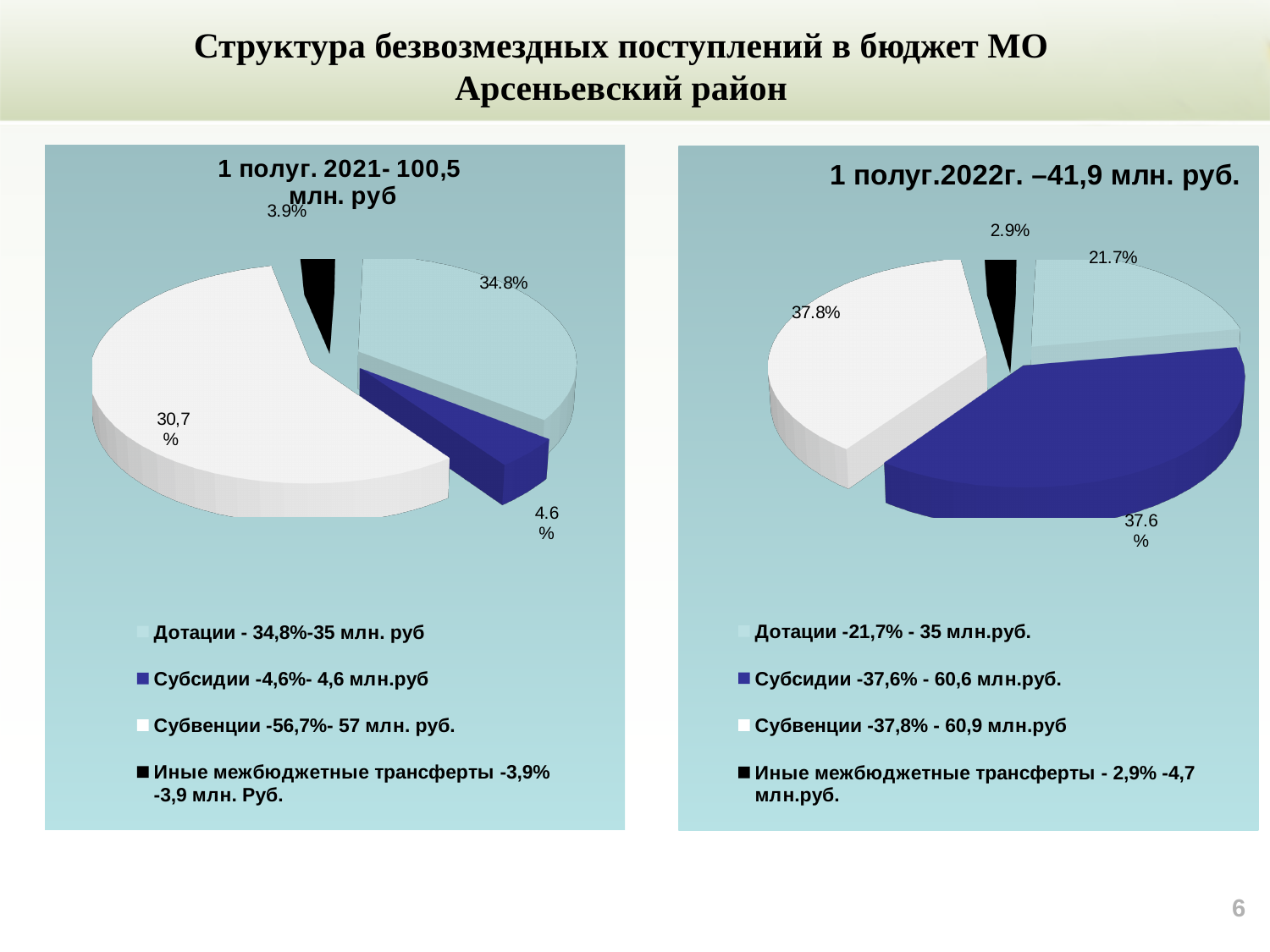

# Структура безвозмездных поступлений в бюджет МО Арсеньевский район

[unsupported chart]

[unsupported chart]

[unsupported chart]

6